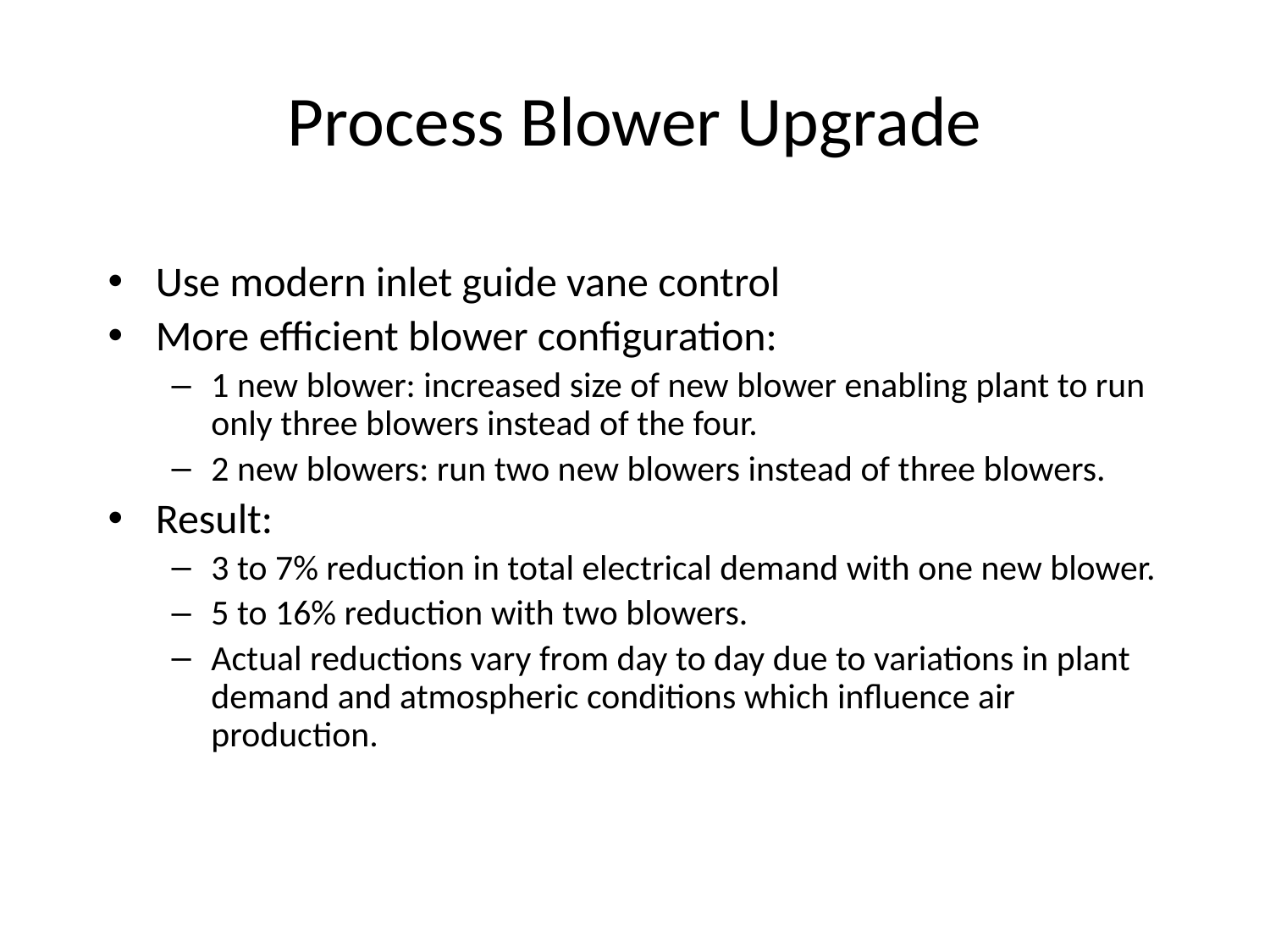

# Process Blower Upgrade
Use modern inlet guide vane control
More efficient blower configuration:
1 new blower: increased size of new blower enabling plant to run only three blowers instead of the four.
2 new blowers: run two new blowers instead of three blowers.
Result:
3 to 7% reduction in total electrical demand with one new blower.
5 to 16% reduction with two blowers.
Actual reductions vary from day to day due to variations in plant demand and atmospheric conditions which influence air production.